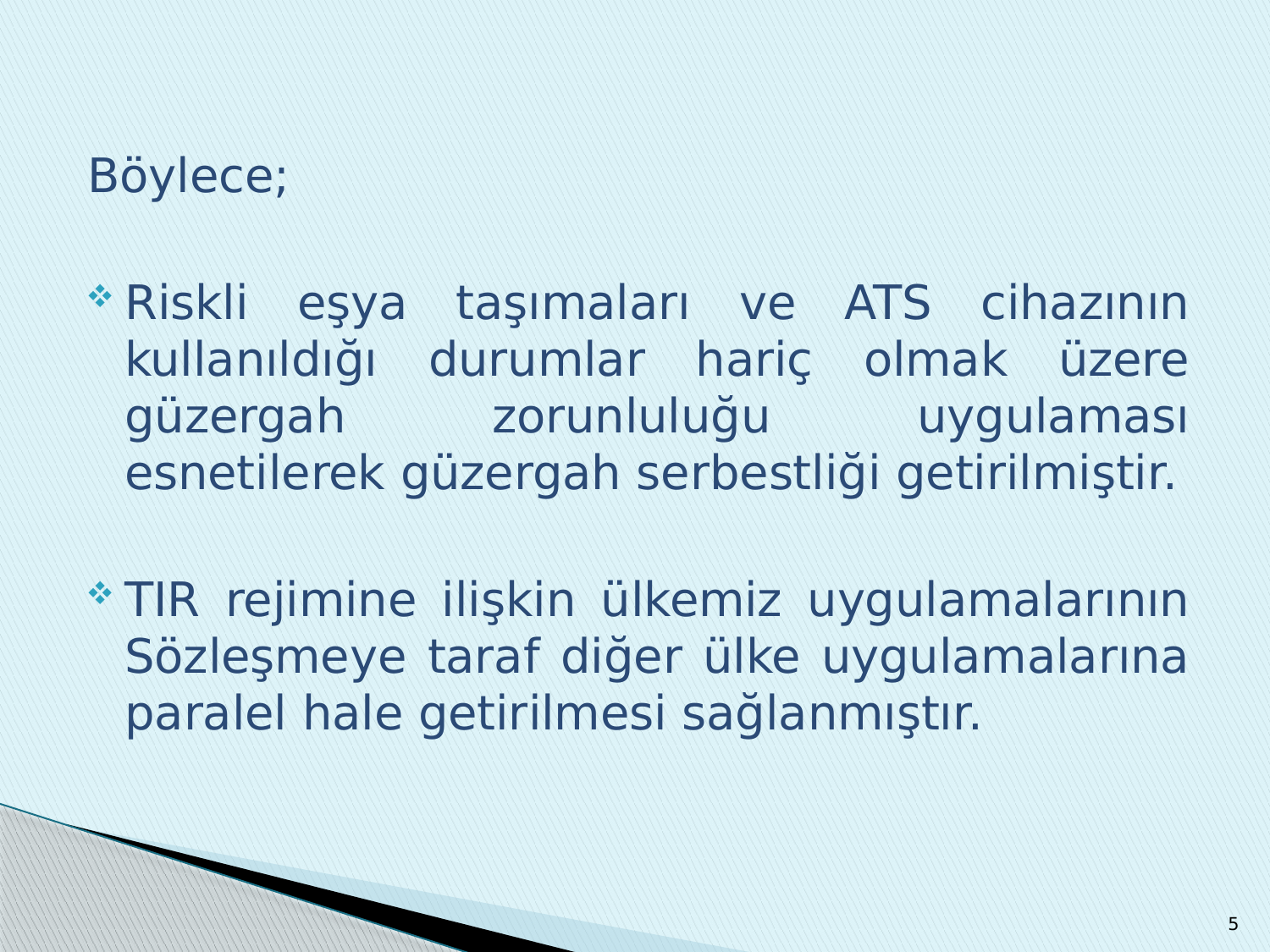

Böylece;

Riskli eşya taşımaları ve ATS cihazının kullanıldığı durumlar hariç olmak üzere güzergah zorunluluğu uygulaması esnetilerek güzergah serbestliği getirilmiştir.

TIR rejimine ilişkin ülkemiz uygulamalarının Sözleşmeye taraf diğer ülke uygulamalarına paralel hale getirilmesi sağlanmıştır.
5